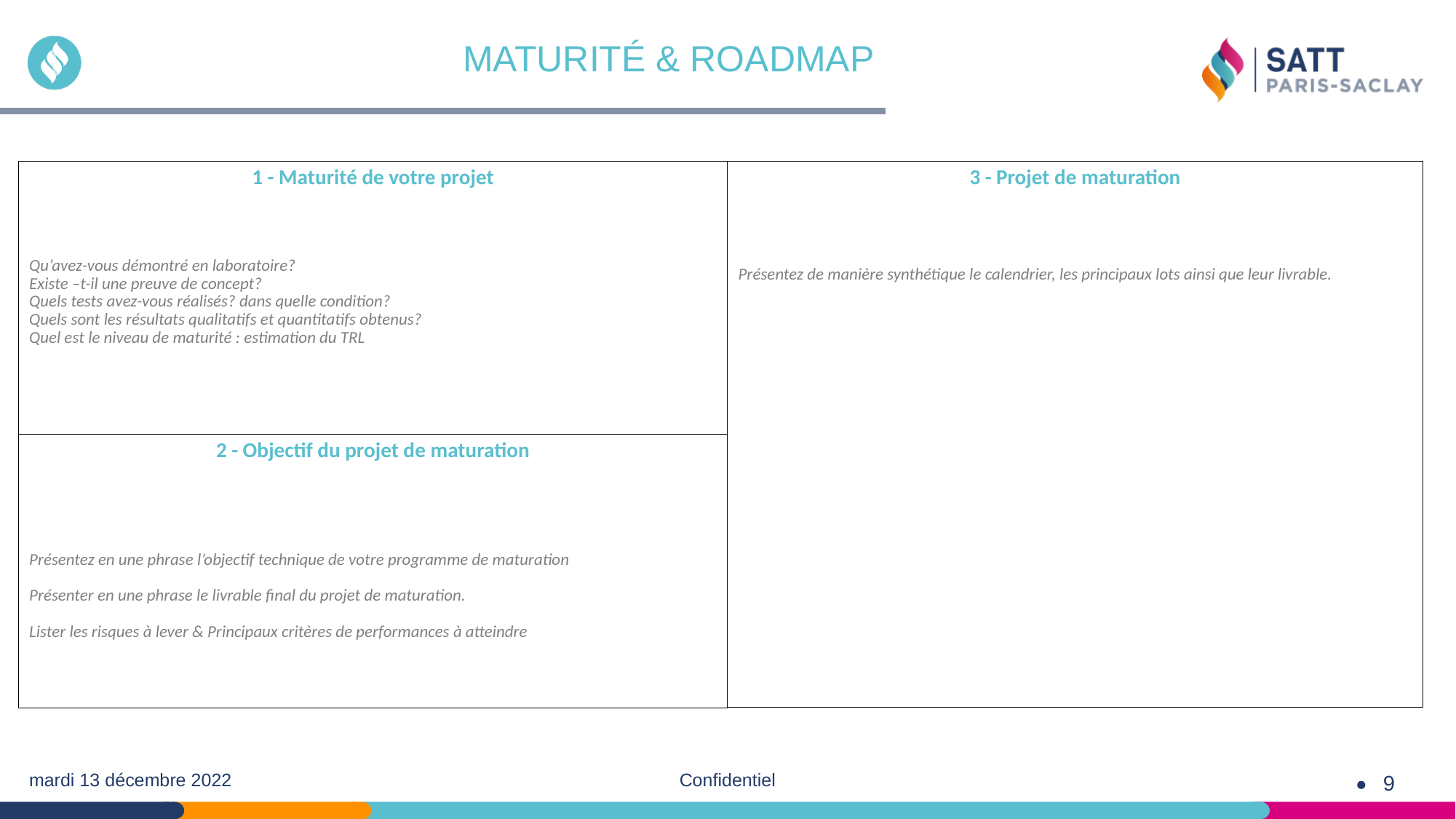

# Maturité & roadmap
1 - Maturité de votre projet

Qu’avez-vous démontré en laboratoire?
Existe –t-il une preuve de concept?
Quels tests avez-vous réalisés? dans quelle condition?
Quels sont les résultats qualitatifs et quantitatifs obtenus?
Quel est le niveau de maturité : estimation du TRL

3 - Projet de maturation

Présentez de manière synthétique le calendrier, les principaux lots ainsi que leur livrable.

2 - Objectif du projet de maturation

Présentez en une phrase l’objectif technique de votre programme de maturation

Présenter en une phrase le livrable final du projet de maturation.

Lister les risques à lever & Principaux critères de performances à atteindre

mardi 13 décembre 2022
Confidentiel
9